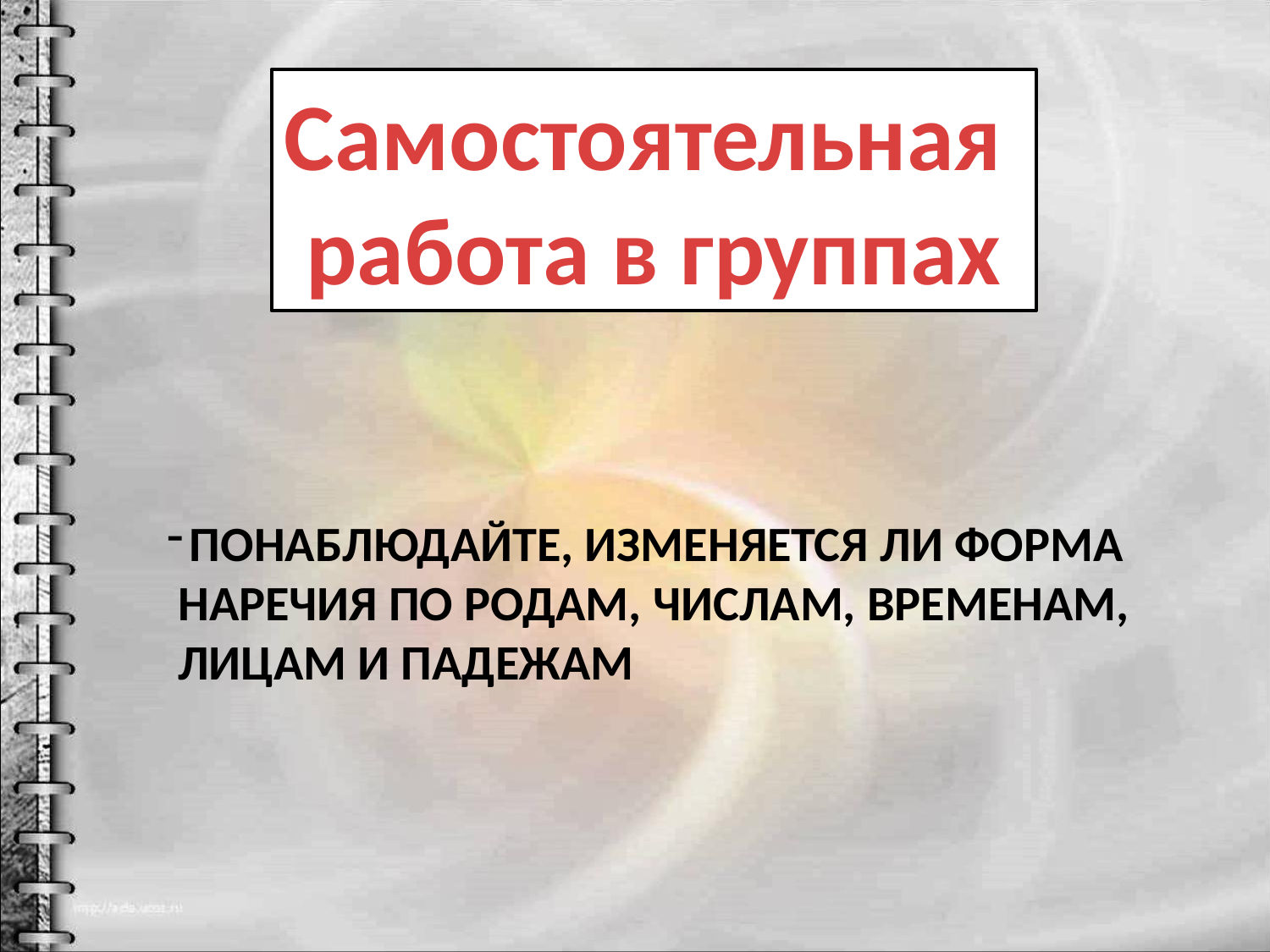

Самостоятельная
работа в группах
Понаблюдайте, изменяется ли форма
 наречия по родам, числам, временам,
 лицам и падежам